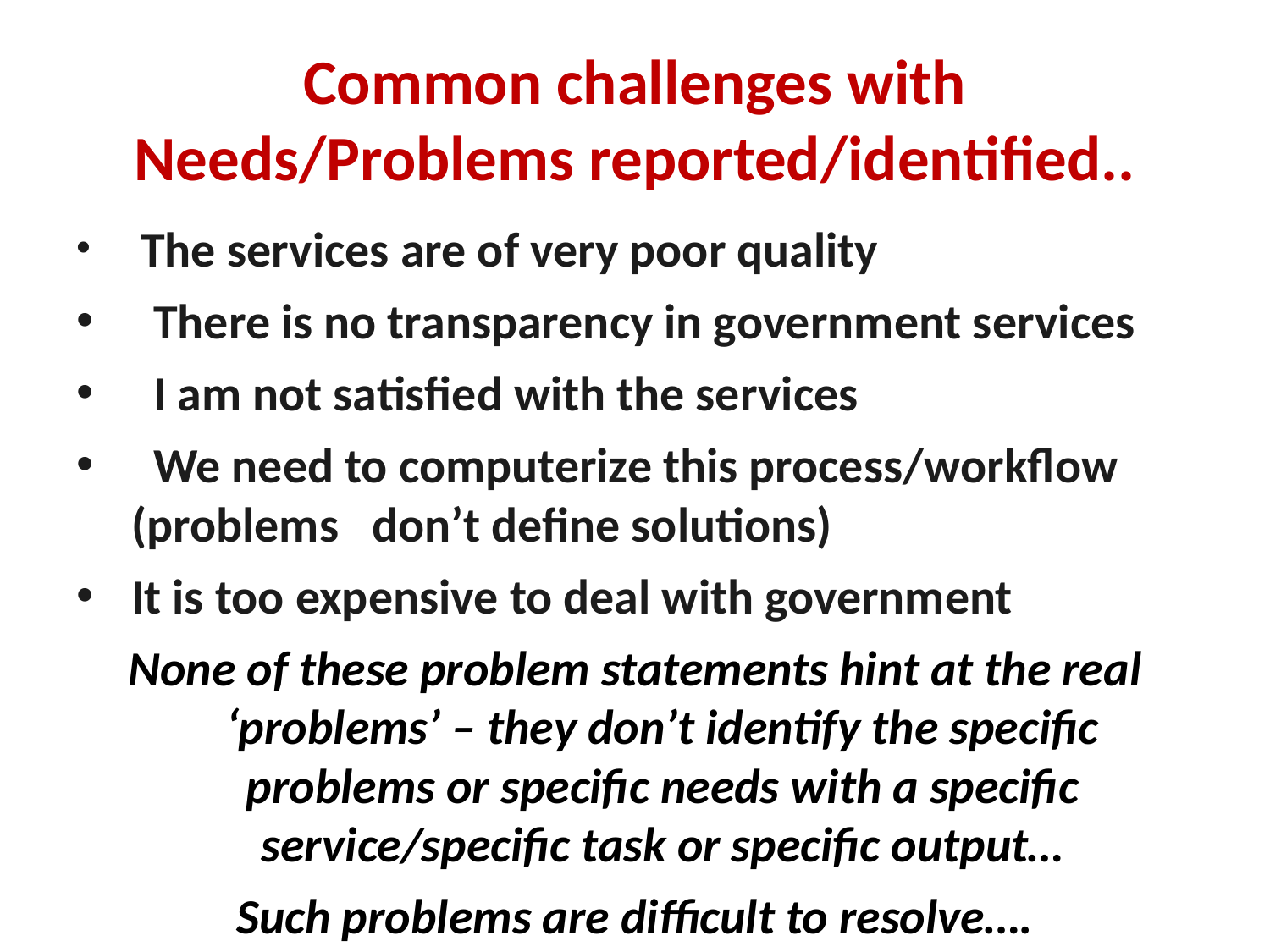

# Common challenges with Needs/Problems reported/identified..
 The services are of very poor quality
  There is no transparency in government services
  I am not satisfied with the services
  We need to computerize this process/workflow (problems   don’t define solutions)
It is too expensive to deal with government
None of these problem statements hint at the real ‘problems’ – they don’t identify the specific problems or specific needs with a specific service/specific task or specific output…
Such problems are difficult to resolve….